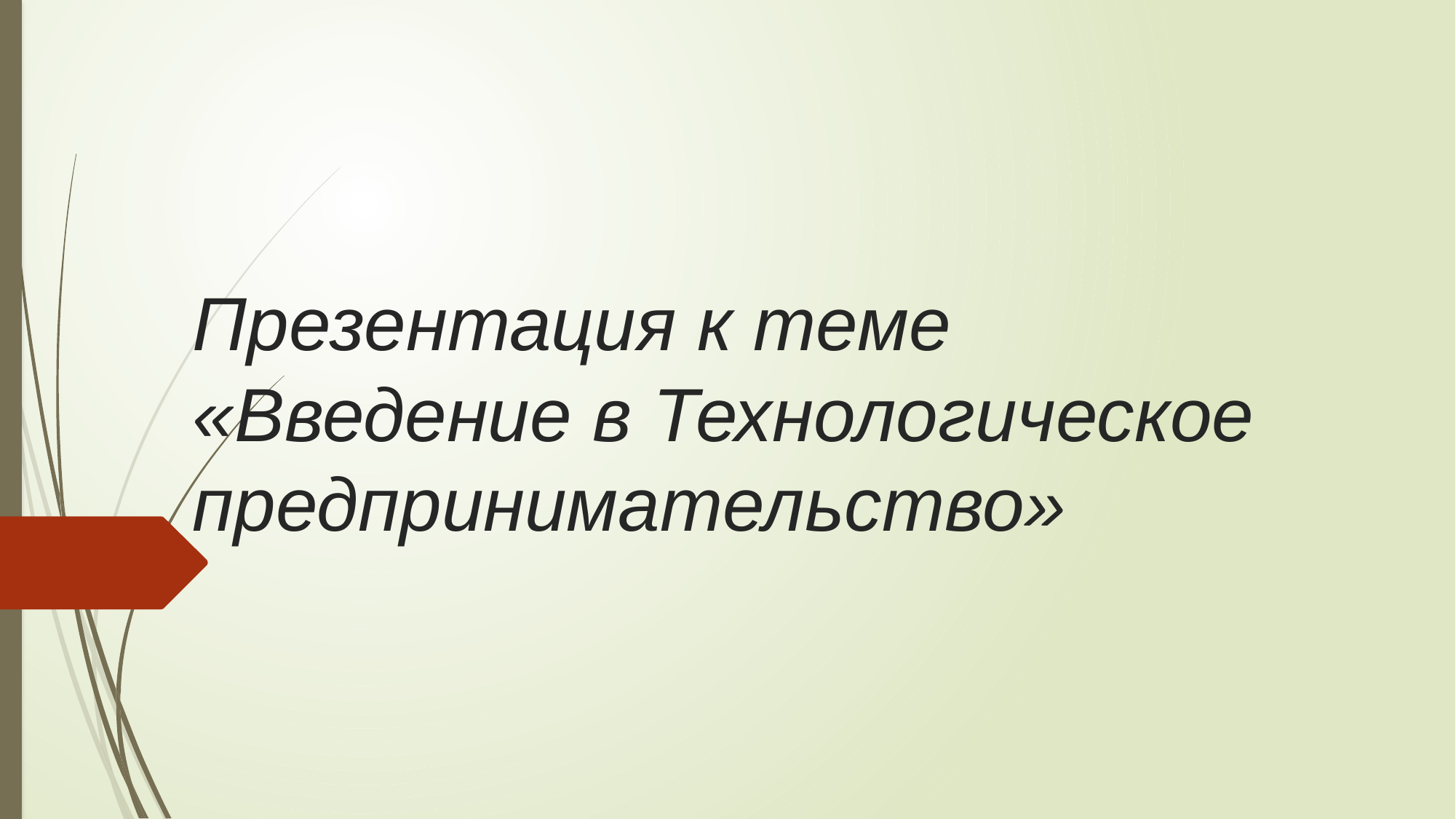

# Презентация к теме «Введение в Технологическое предпринимательство»